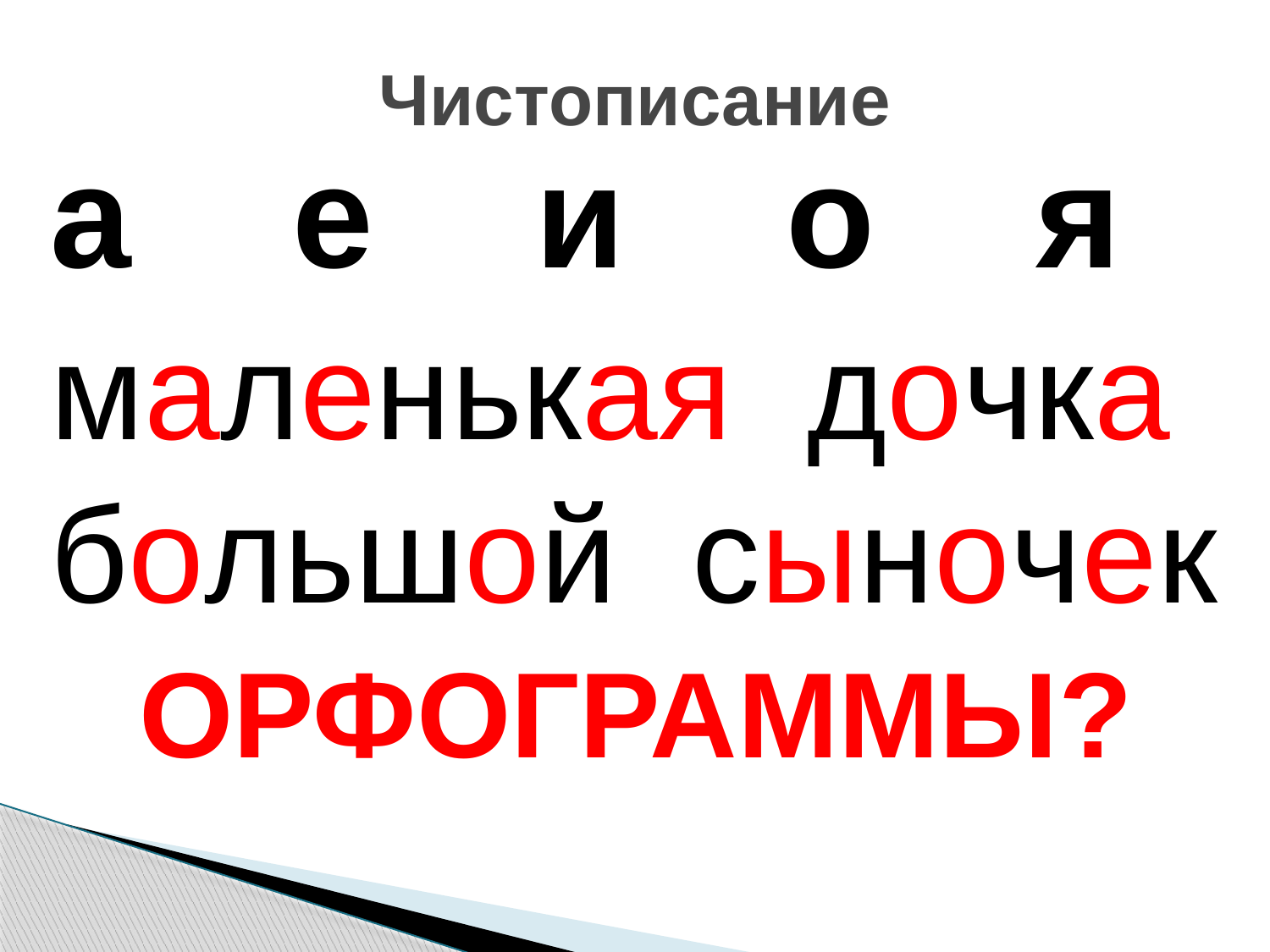

# Чистописание
а    е    и    о    я
маленькая  дочка  большой  сыночек
ОРФОГРАММЫ?